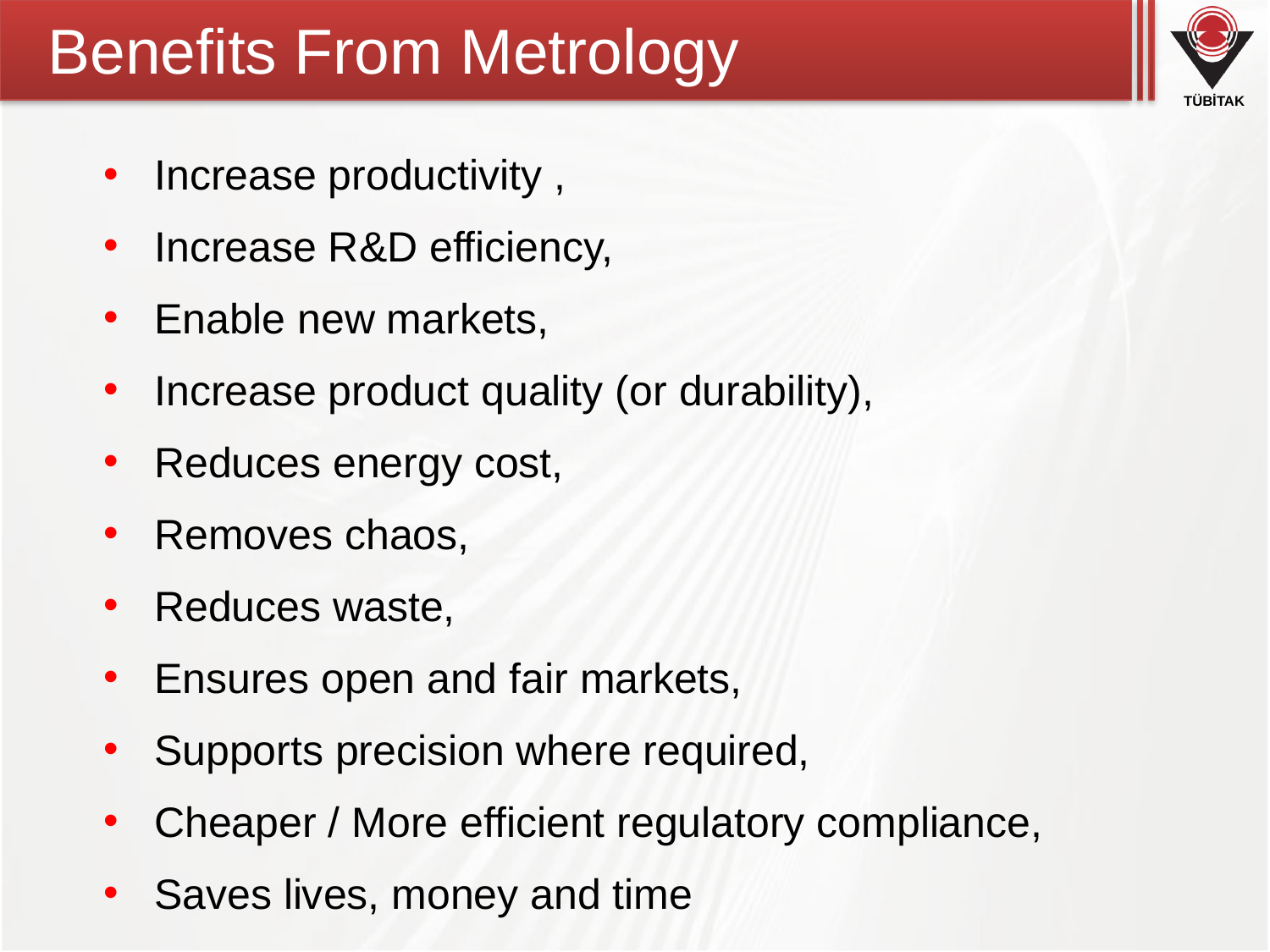

# Benefits From Metrology
Increase productivity ,
Increase R&D efficiency,
Enable new markets,
Increase product quality (or durability),
Reduces energy cost,
Removes chaos,
Reduces waste,
Ensures open and fair markets,
Supports precision where required,
Cheaper / More efficient regulatory compliance,
Saves lives, money and time